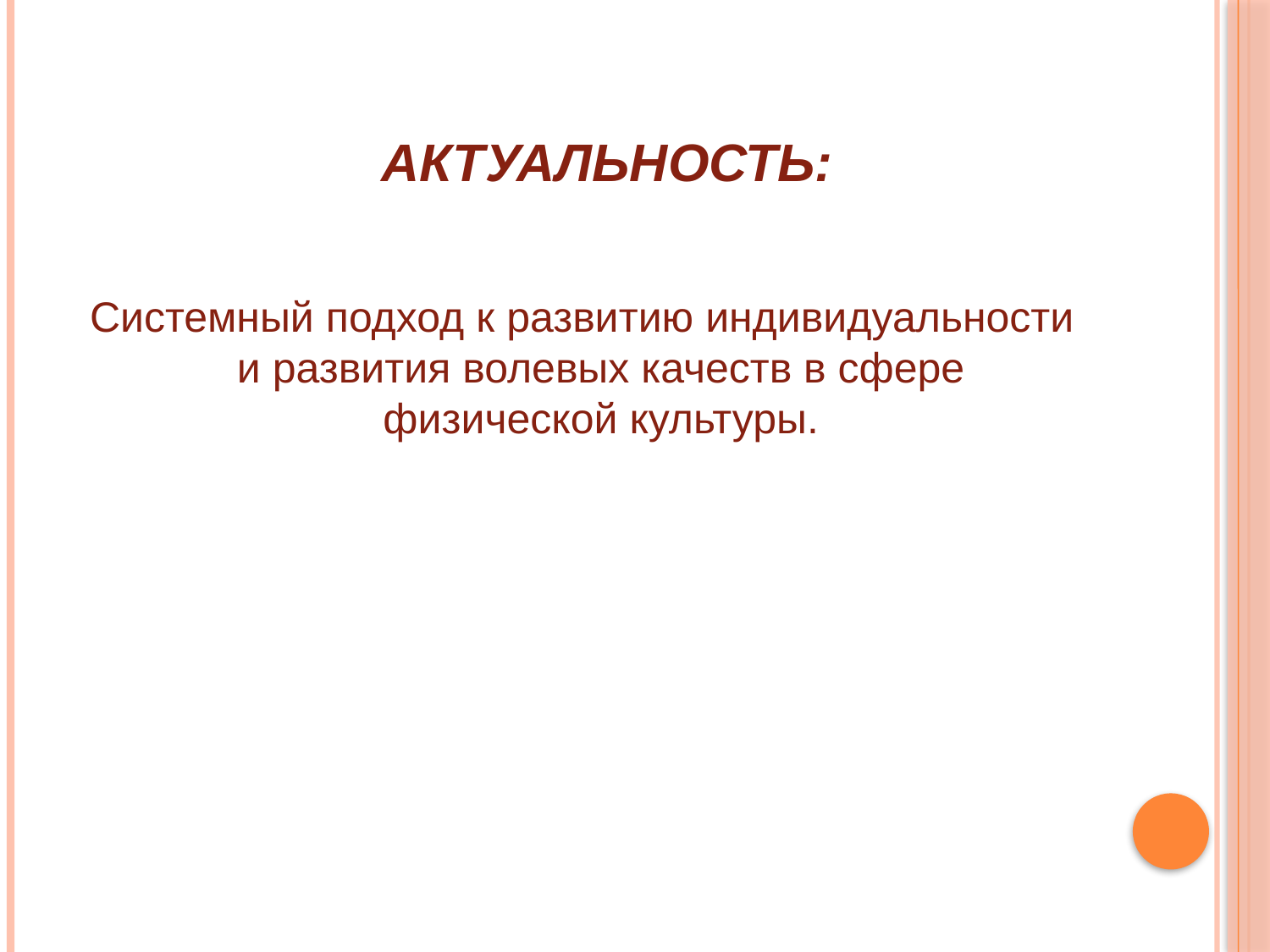

# Актуальность:

Системный подход к развитию индивидуальности и развития волевых качеств в сфере физической культуры.